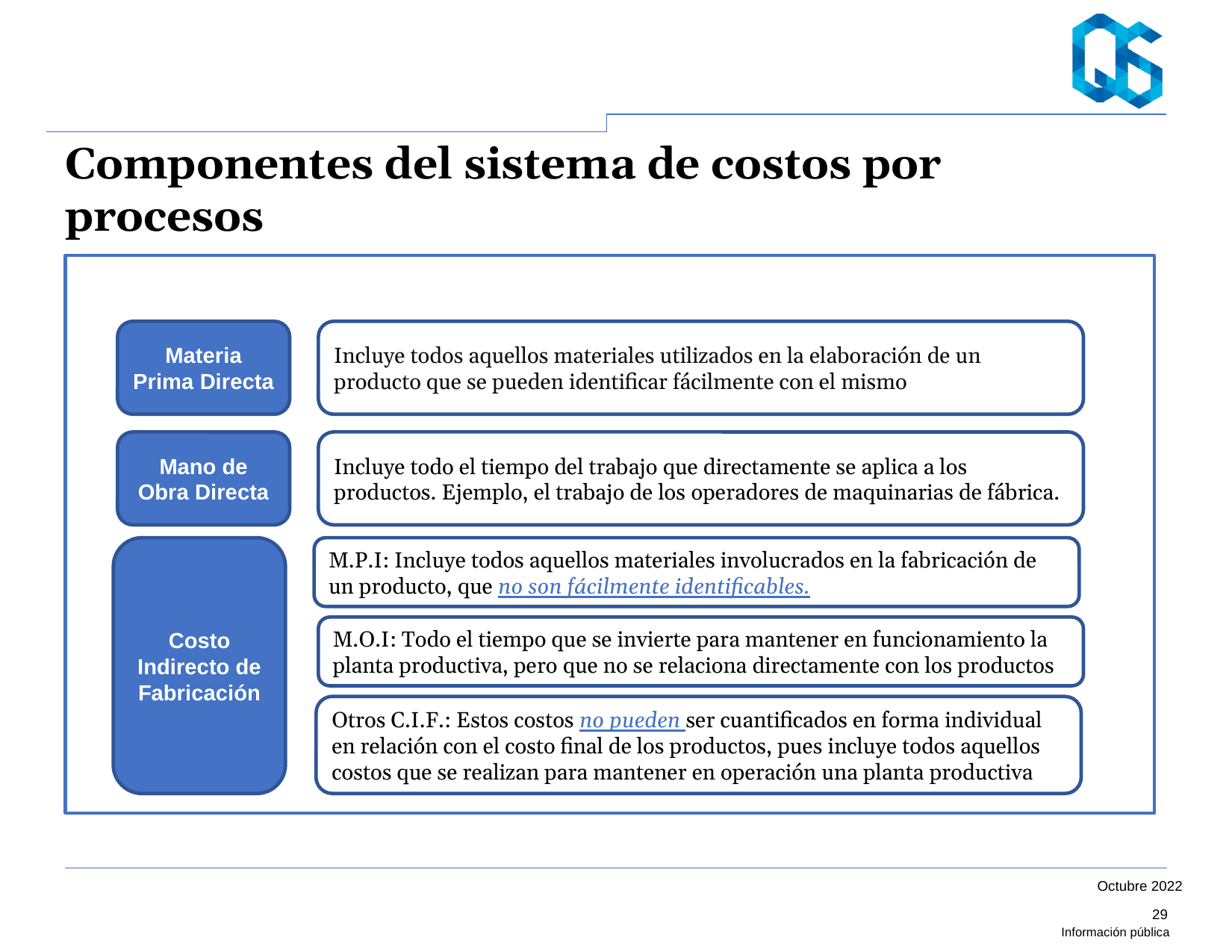

# Componentes del sistema de costos por procesos
Utiliza la caja del ‘Divider’ abajo para que el título de la diapositiva aparezca en la página de índice así como la página de índice al comienzo de cada sección
Por favor sigue estos pasos:
Teclea ‘Divider’ en la caja de control de abajo.
Haz click en Smart ‘Divider’ en la barra de herramientas.
Inserta el texto que quieres que aparezca en el índice y selecciona el nivel de ‘Divider’.
Haz click en ‘Update’. El título de diapositiva debería aparecer en todos los índices.
Para suprimir el título de la slide del índice, borra el texto en la caja de ‘Divider’ y haz click en ‘Update’

Materia Prima Directa
Incluye todos aquellos materiales utilizados en la elaboración de un producto que se pueden identificar fácilmente con el mismo
Mano de Obra Directa
Incluye todo el tiempo del trabajo que directamente se aplica a los productos. Ejemplo, el trabajo de los operadores de maquinarias de fábrica.
Costo Indirecto de Fabricación
M.P.I: Incluye todos aquellos materiales involucrados en la fabricación de un producto, que no son fácilmente identificables.
M.O.I: Todo el tiempo que se invierte para mantener en funcionamiento la planta productiva, pero que no se relaciona directamente con los productos
Divider
Otros C.I.F.: Estos costos no pueden ser cuantificados en forma individual en relación con el costo final de los productos, pues incluye todos aquellos costos que se realizan para mantener en operación una planta productiva
29